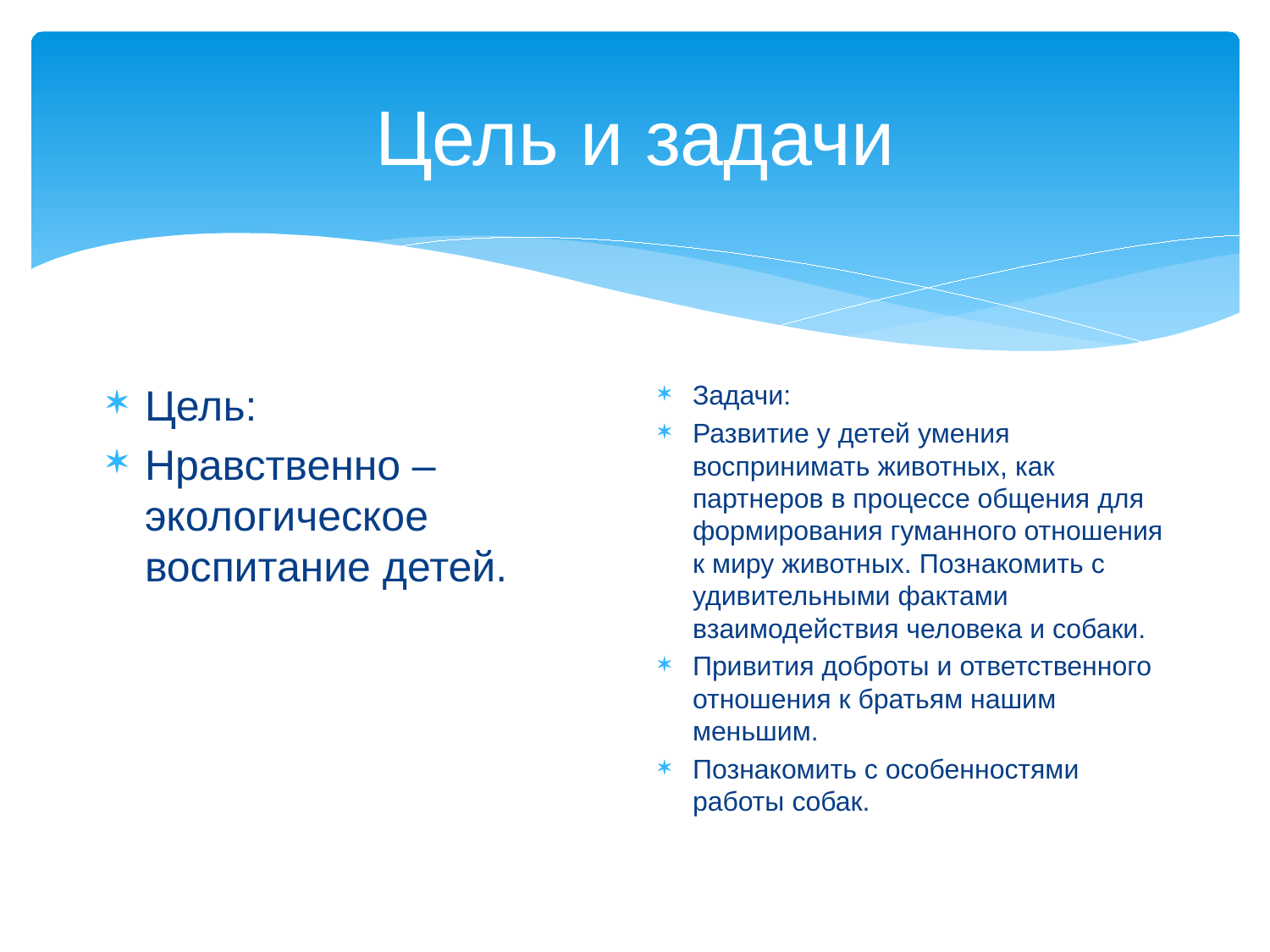

# Цель и задачи
Цель:
Нравственно – экологическое воспитание детей.

Задачи:
Развитие у детей умения воспринимать животных, как партнеров в процессе общения для формирования гуманного отношения к миру животных. Познакомить с удивительными фактами взаимодействия человека и собаки.
Привития доброты и ответственного отношения к братьям нашим меньшим.
Познакомить с особенностями работы собак.